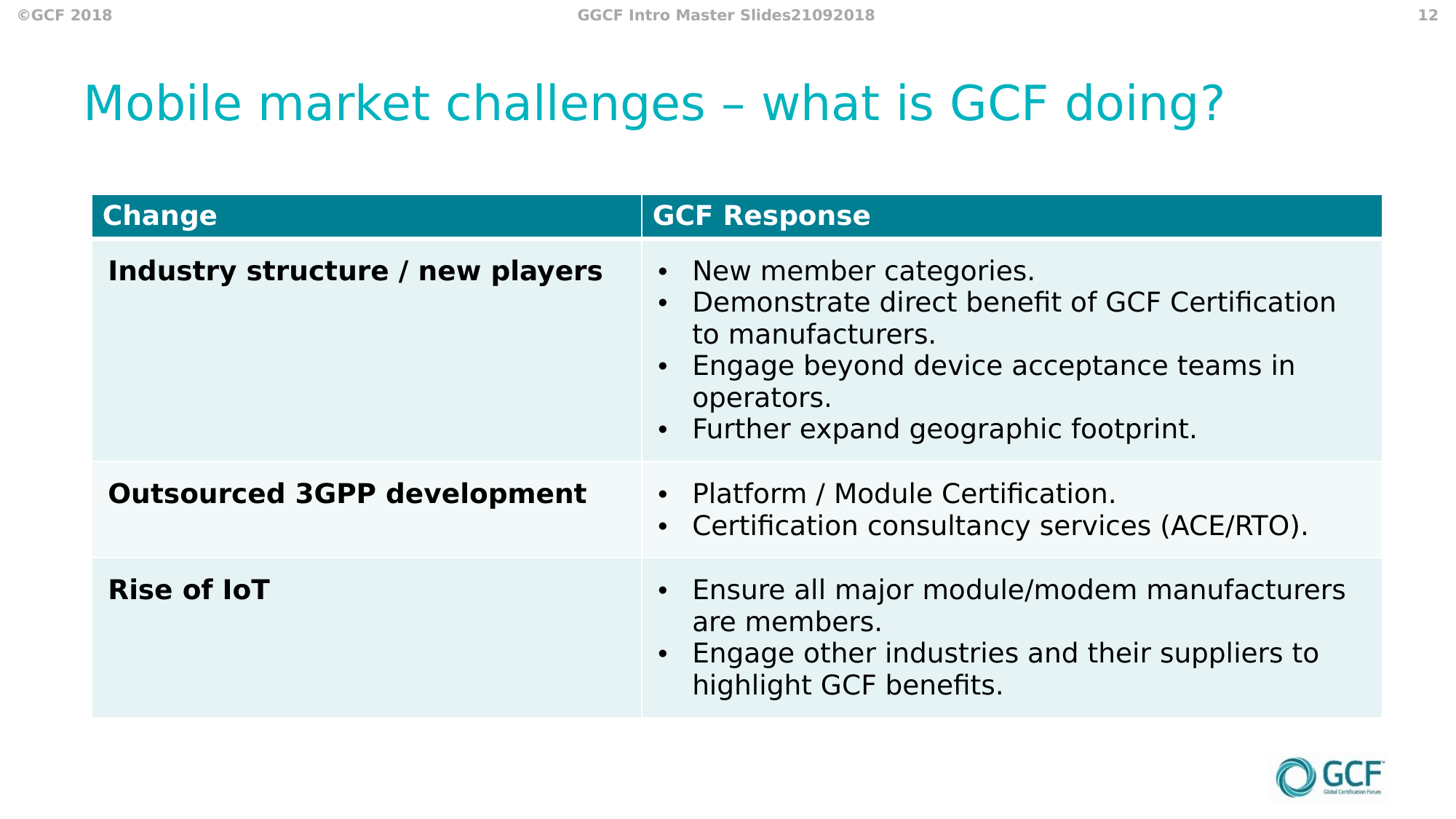

GGCF Intro Master Slides21092018
12
# Mobile market challenges – what is GCF doing?
| Change | GCF Response |
| --- | --- |
| Industry structure / new players | New member categories. Demonstrate direct benefit of GCF Certification to manufacturers. Engage beyond device acceptance teams in operators. Further expand geographic footprint. |
| Outsourced 3GPP development | Platform / Module Certification. Certification consultancy services (ACE/RTO). |
| Rise of IoT | Ensure all major module/modem manufacturers are members. Engage other industries and their suppliers to highlight GCF benefits. |